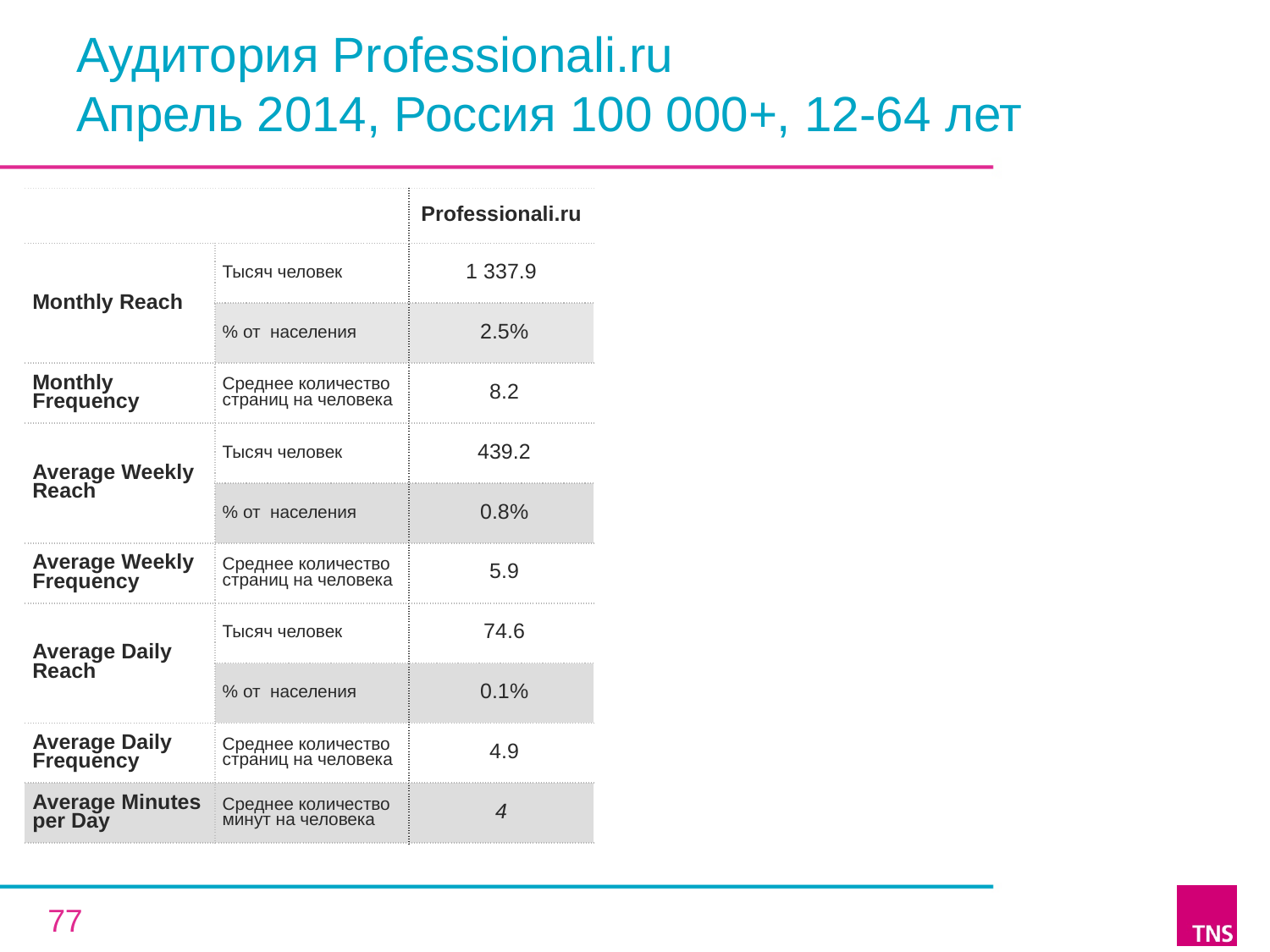

# Аудитория Professionali.ru Апрель 2014, Россия 100 000+, 12-64 лет
|  |  | Professionali.ru |
| --- | --- | --- |
| Monthly Reach | Тысяч человек | 1 337.9 |
|  | % от населения | 2.5% |
| Monthly Frequency | Среднее количество страниц на человека | 8.2 |
| Average Weekly Reach | Тысяч человек | 439.2 |
|  | % от населения | 0.8% |
| Average Weekly Frequency | Среднее количество страниц на человека | 5.9 |
| Average Daily Reach | Тысяч человек | 74.6 |
|  | % от населения | 0.1% |
| Average Daily Frequency | Среднее количество страниц на человека | 4.9 |
| Average Minutes per Day | Среднее количество минут на человека | 4 |

77